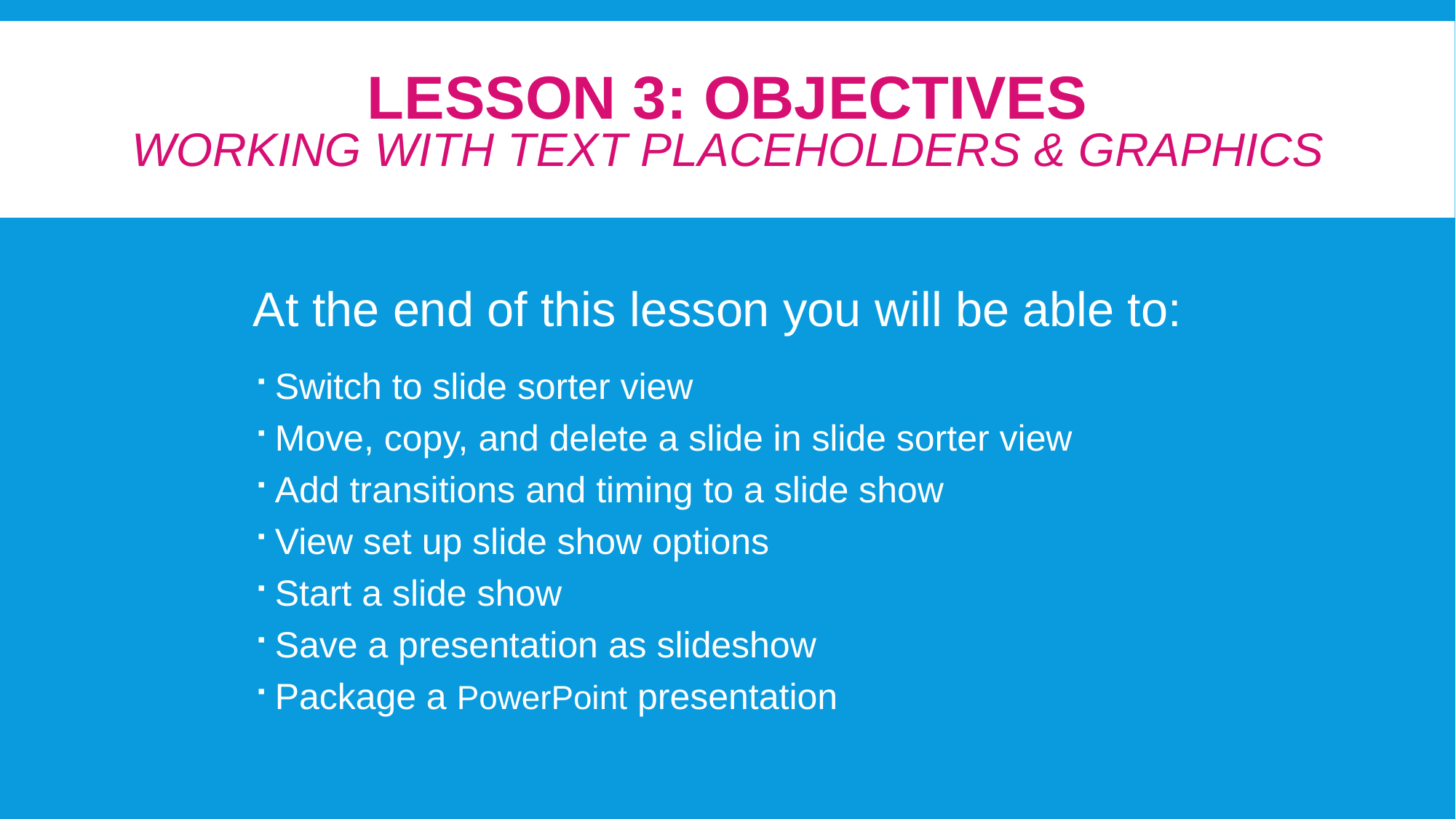

# Lesson 3: Objectives Working with Text Placeholders & Graphics
At the end of this lesson you will be able to:
Switch to slide sorter view
Move, copy, and delete a slide in slide sorter view
Add transitions and timing to a slide show
View set up slide show options
Start a slide show
Save a presentation as slideshow
Package a PowerPoint presentation